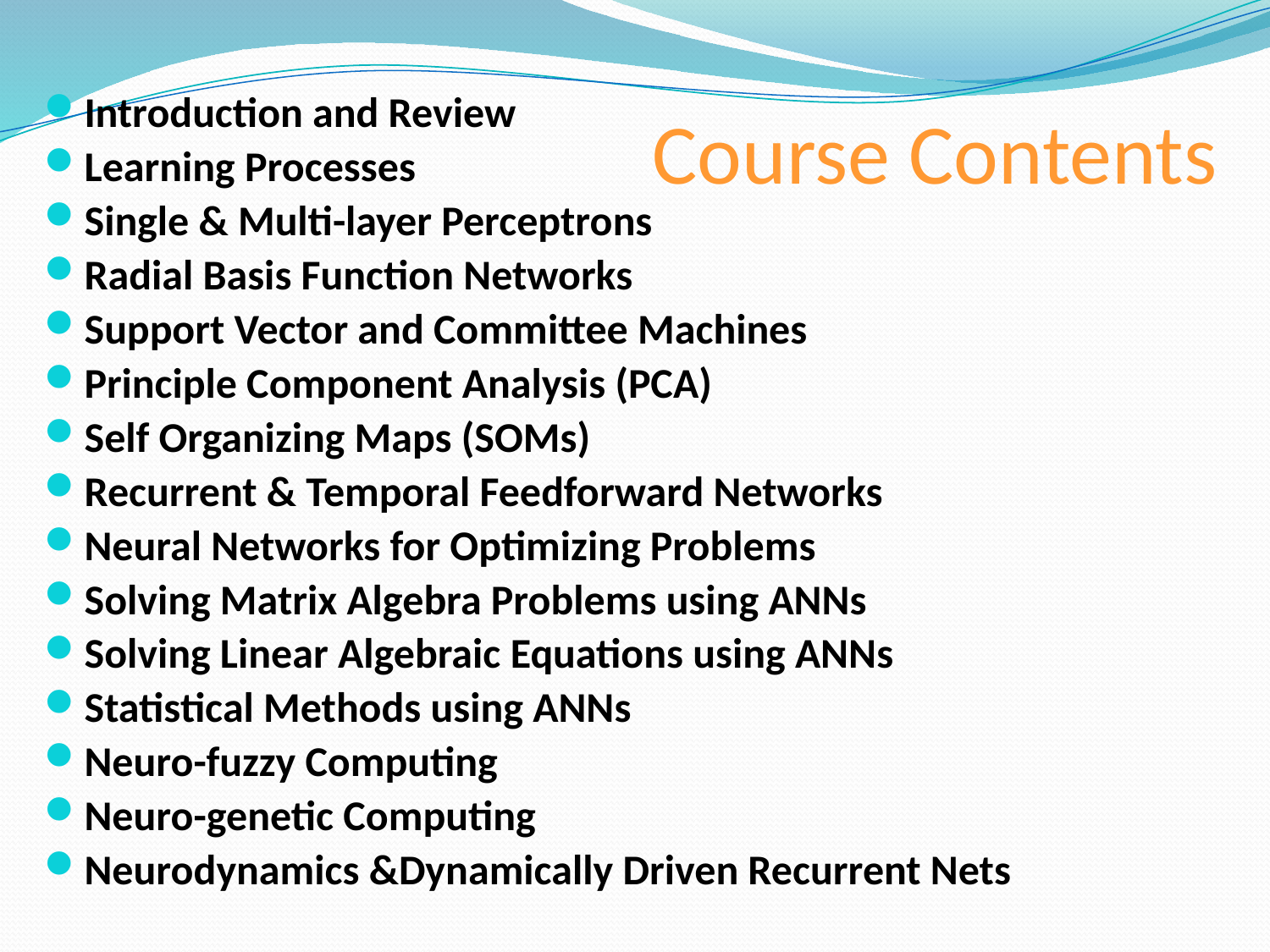

# Course Contents
Introduction and Review
Learning Processes
Single & Multi-layer Perceptrons
Radial Basis Function Networks
Support Vector and Committee Machines
Principle Component Analysis (PCA)
Self Organizing Maps (SOMs)
Recurrent & Temporal Feedforward Networks
Neural Networks for Optimizing Problems
Solving Matrix Algebra Problems using ANNs
Solving Linear Algebraic Equations using ANNs
Statistical Methods using ANNs
Neuro-fuzzy Computing
Neuro-genetic Computing
Neurodynamics &Dynamically Driven Recurrent Nets